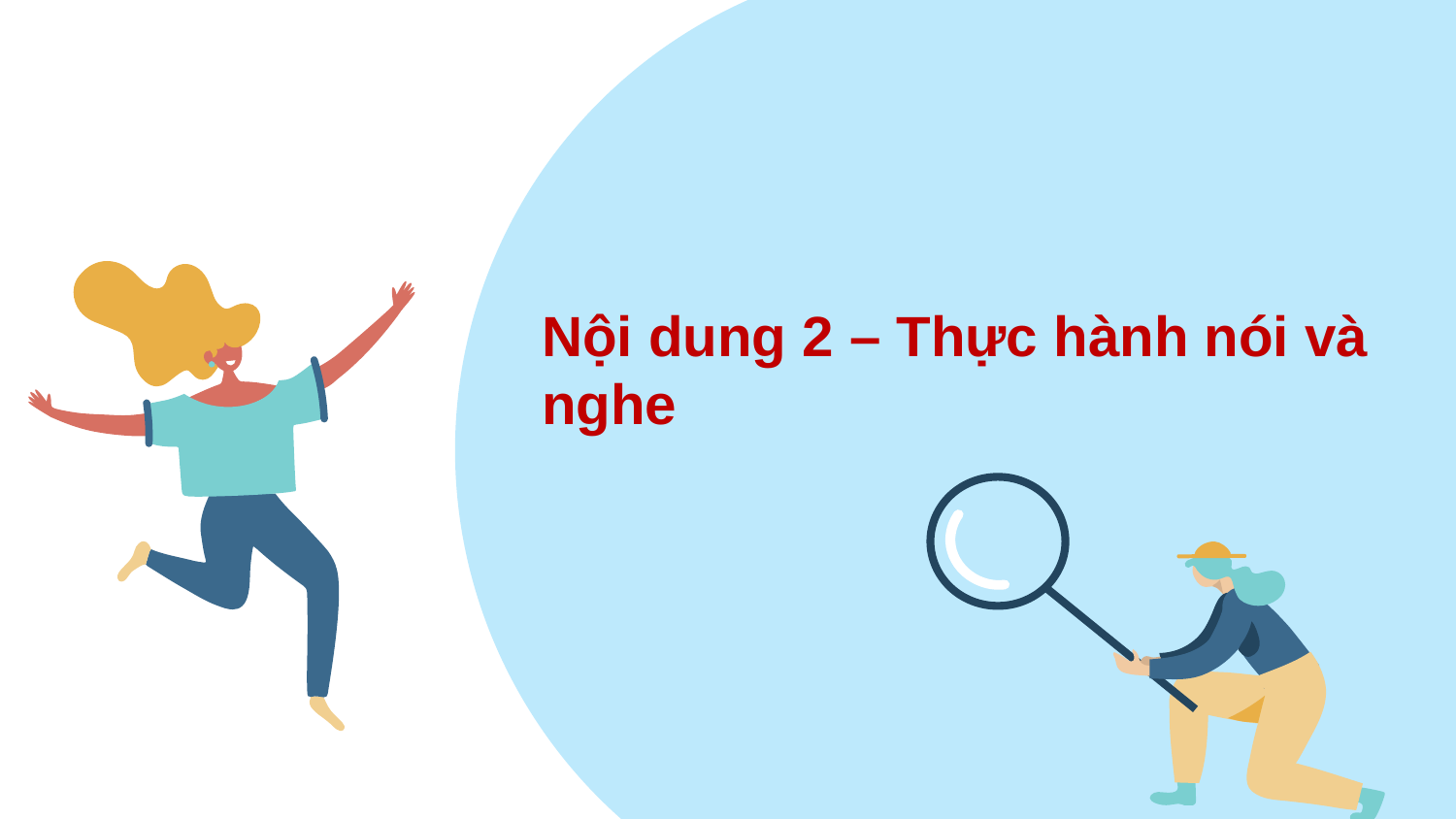

Nội dung 2 – Thực hành nói và nghe